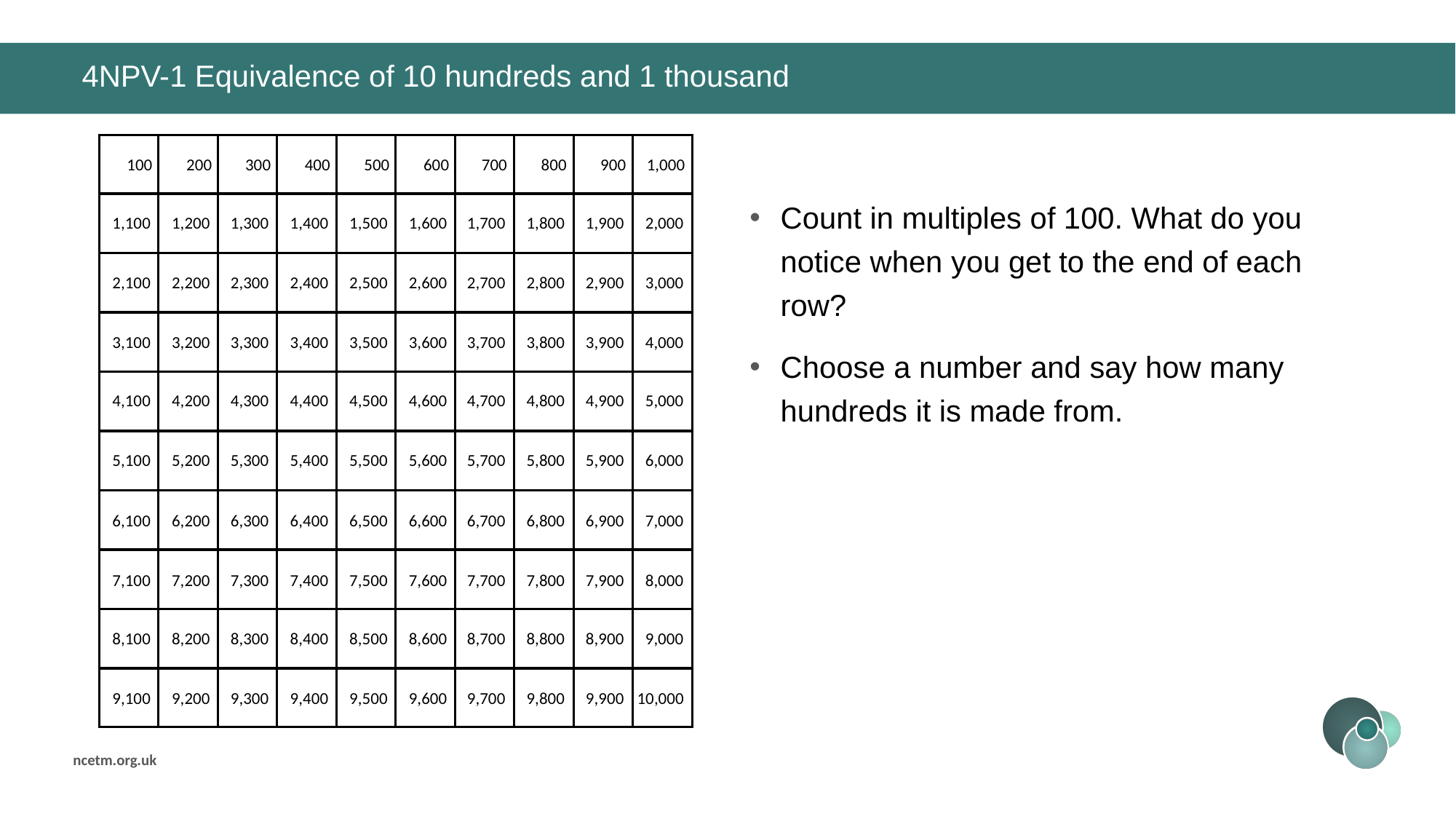

# 4NPV-1 Equivalence of 10 hundreds and 1 thousand
100
1,100
2,100
3,100
4,100
5,100
6,100
7,100
8,100
9,100
200
1,200
2,200
3,200
4,200
5,200
6,200
7,200
8,200
9,200
300
1,300
2,300
3,300
4,300
5,300
6,300
7,300
8,300
9,300
400
1,400
2,400
3,400
4,400
5,400
6,400
7,400
8,400
9,400
500
1,500
2,500
3,500
4,500
5,500
6,500
7,500
8,500
9,500
600
1,600
2,600
3,600
4,600
5,600
6,600
7,600
8,600
9,600
700
1,700
2,700
3,700
4,700
5,700
6,700
7,700
8,700
9,700
800
1,800
2,800
3,800
4,800
5,800
6,800
7,800
8,800
9,800
900
1,900
2,900
3,900
4,900
5,900
6,900
7,900
8,900
9,900
1,000
2,000
3,000
4,000
5,000
6,000
7,000
8,000
9,000
10,000
Count in multiples of 100. What do you notice when you get to the end of each row?
Choose a number and say how many hundreds it is made from.